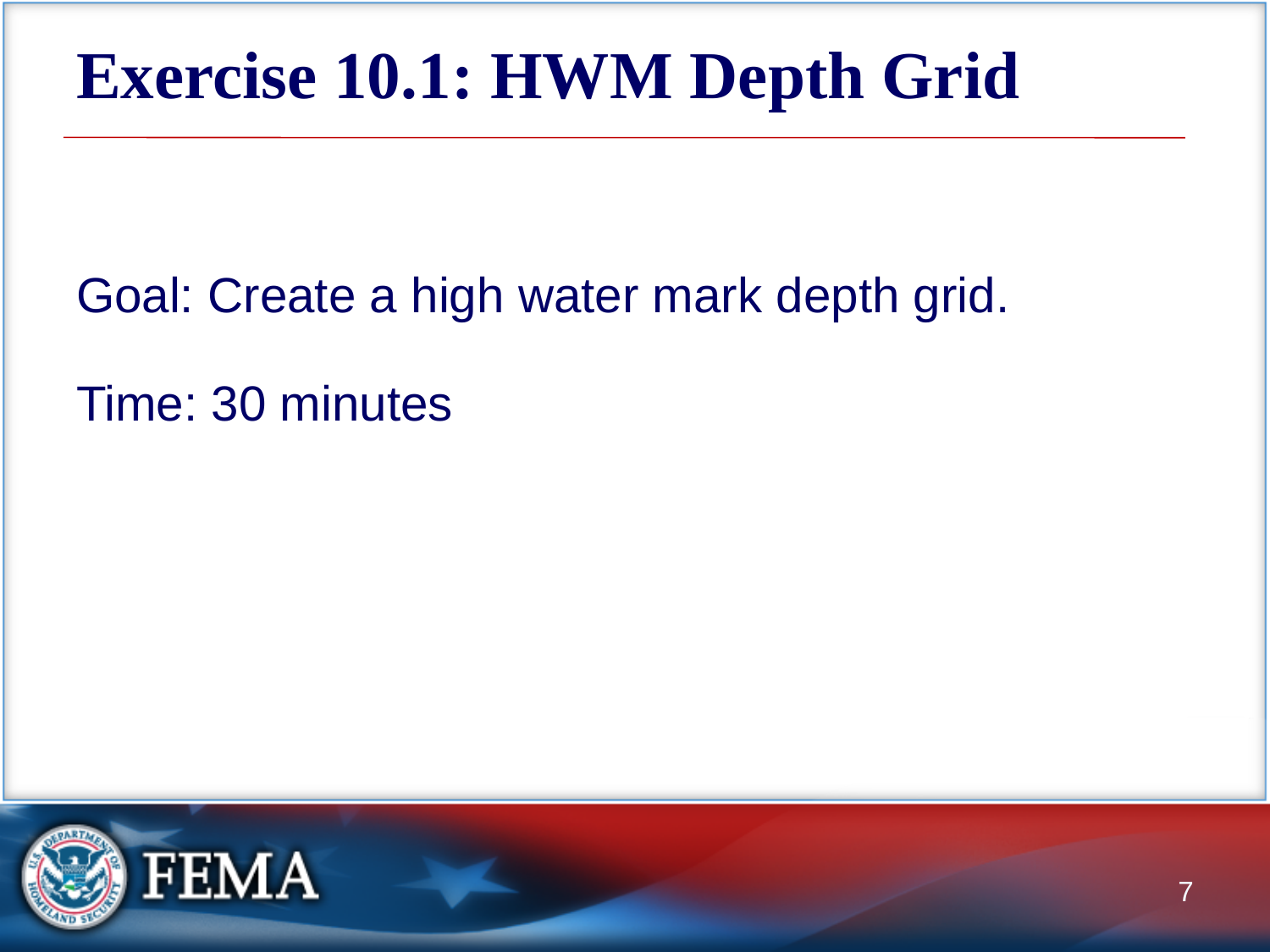

# Exercise 10.1: HWM Depth Grid

Goal: Create a high water mark depth grid.
Time: 30 minutes
7